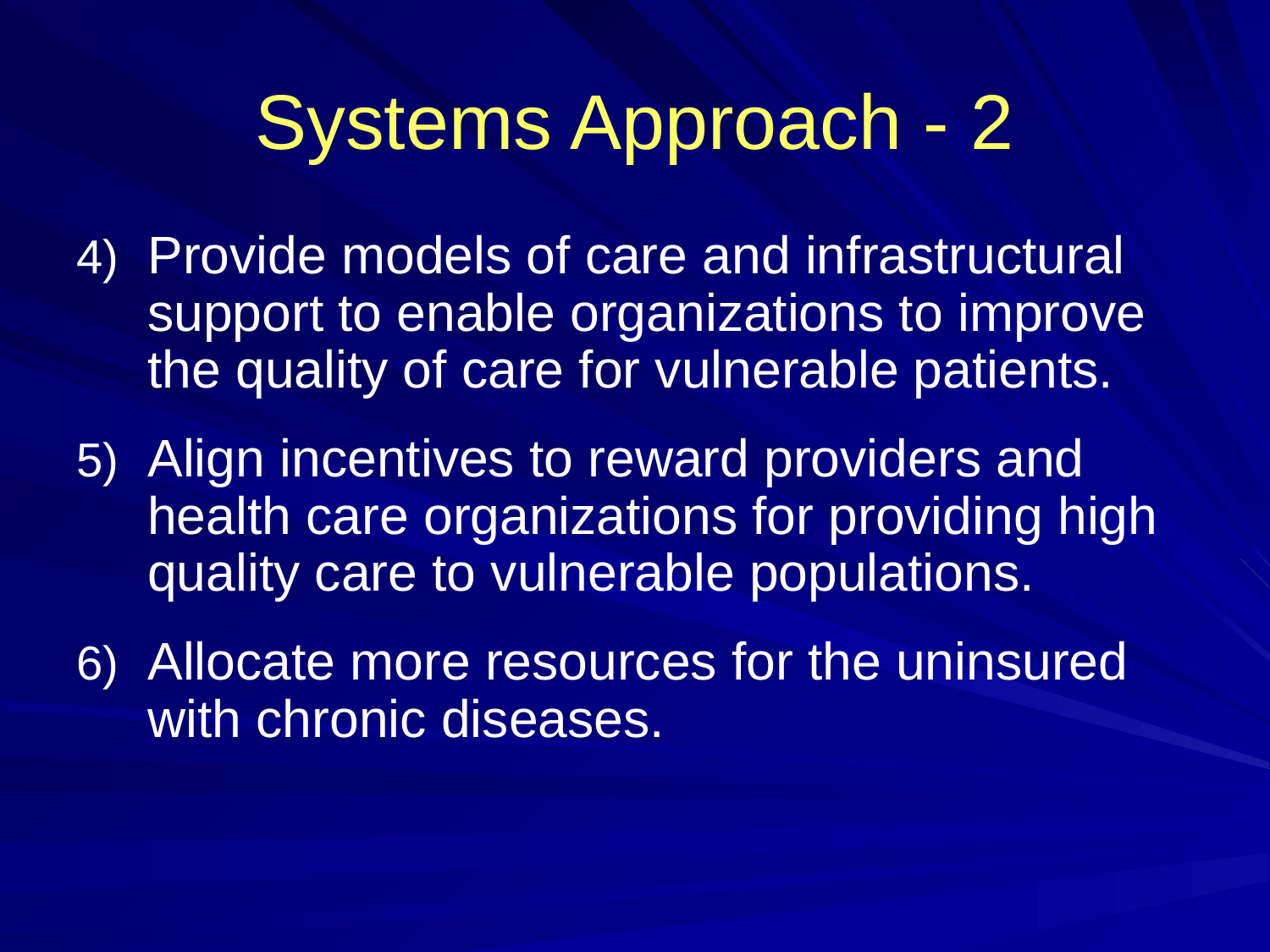

Systems Approach - 2
Provide models of care and infrastructural   support to enable organizations to improve the quality of care for vulnerable patients.
Align incentives to reward providers and health care organizations for providing high quality care to vulnerable populations.
Allocate more resources for the uninsured with chronic diseases.